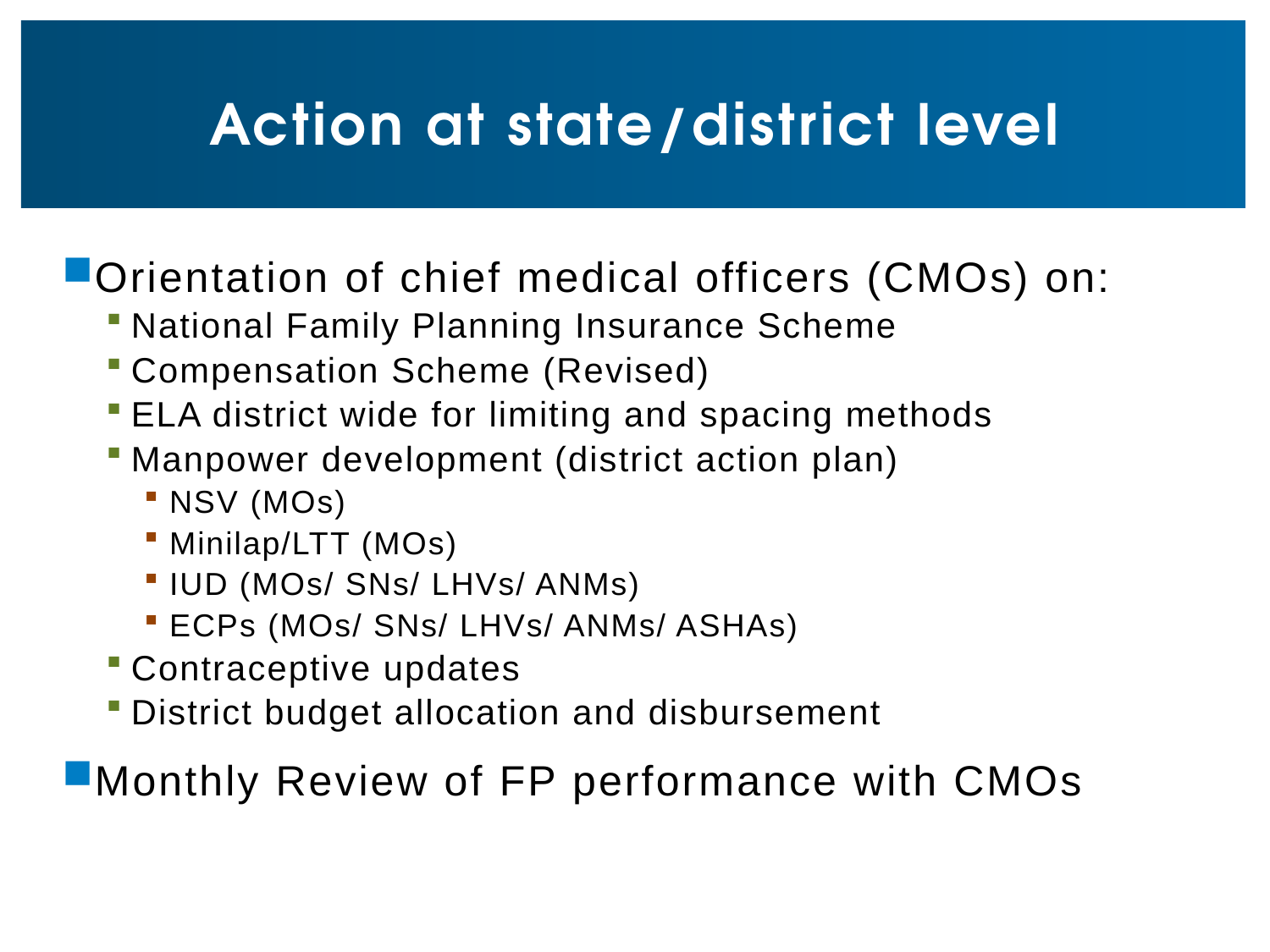

# Action at state/district level
Orientation of chief medical officers (CMOs) on:
National Family Planning Insurance Scheme
Compensation Scheme (Revised)
ELA district wide for limiting and spacing methods
Manpower development (district action plan)
NSV (MOs)
Minilap/LTT (MOs)
IUD (MOs/ SNs/ LHVs/ ANMs)
ECPs (MOs/ SNs/ LHVs/ ANMs/ ASHAs)
Contraceptive updates
District budget allocation and disbursement
Monthly Review of FP performance with CMOs